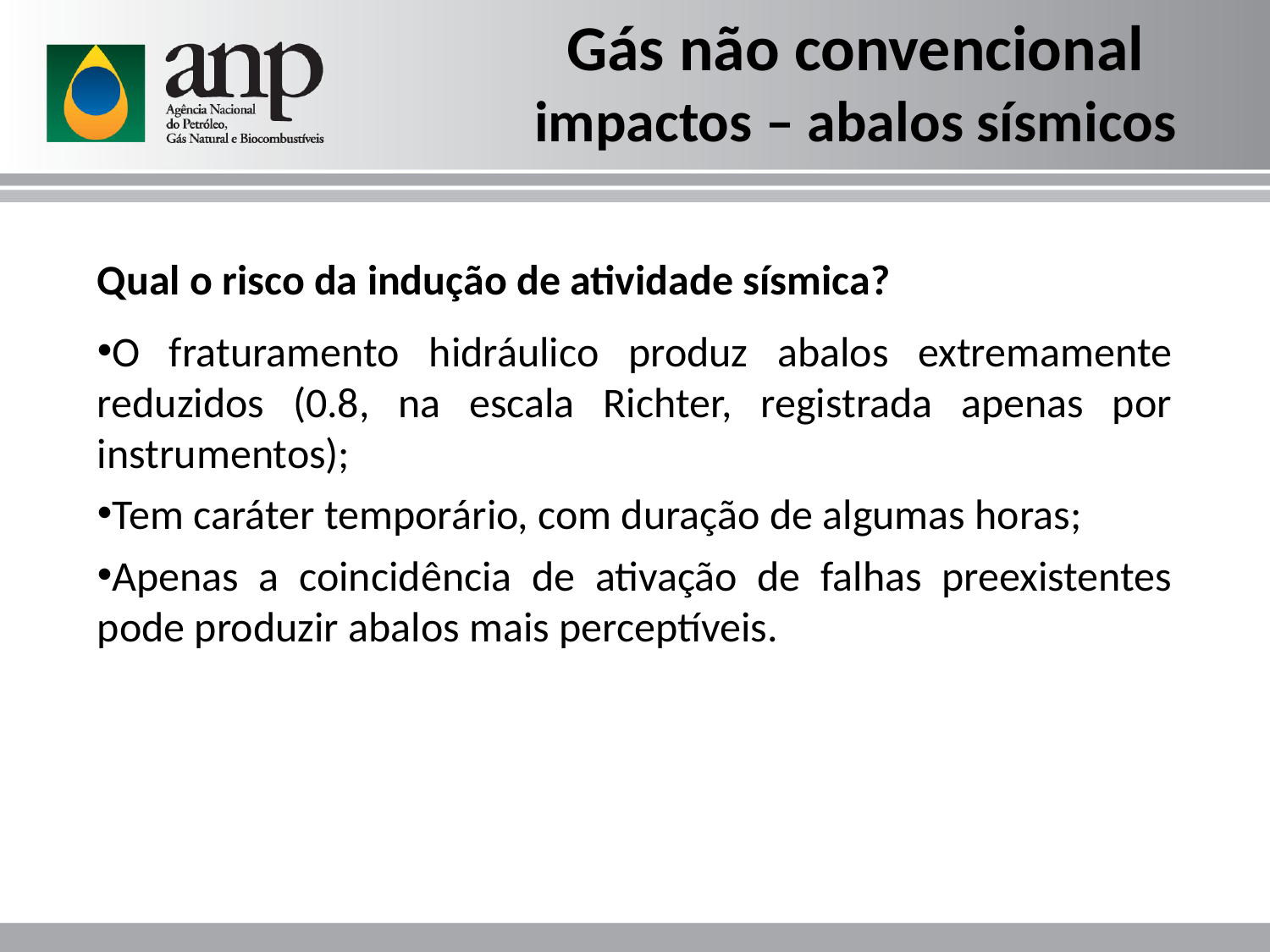

# Gás não convencional impactos – abalos sísmicos
Qual o risco da indução de atividade sísmica?
O fraturamento hidráulico produz abalos extremamente reduzidos (0.8, na escala Richter, registrada apenas por instrumentos);
Tem caráter temporário, com duração de algumas horas;
Apenas a coincidência de ativação de falhas preexistentes pode produzir abalos mais perceptíveis.